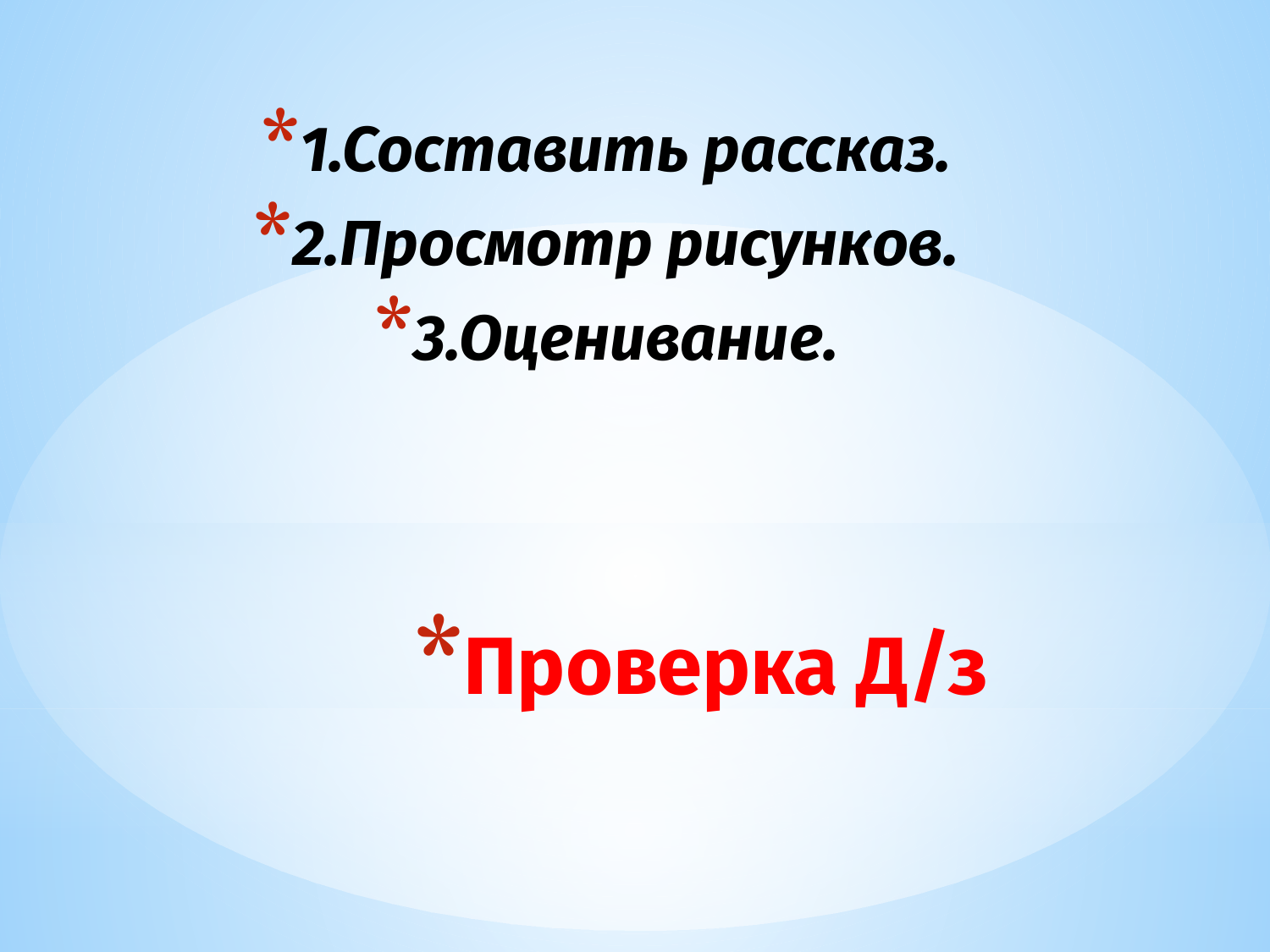

1.Составить рассказ.
2.Просмотр рисунков.
3.Оценивание.
# Проверка Д/з